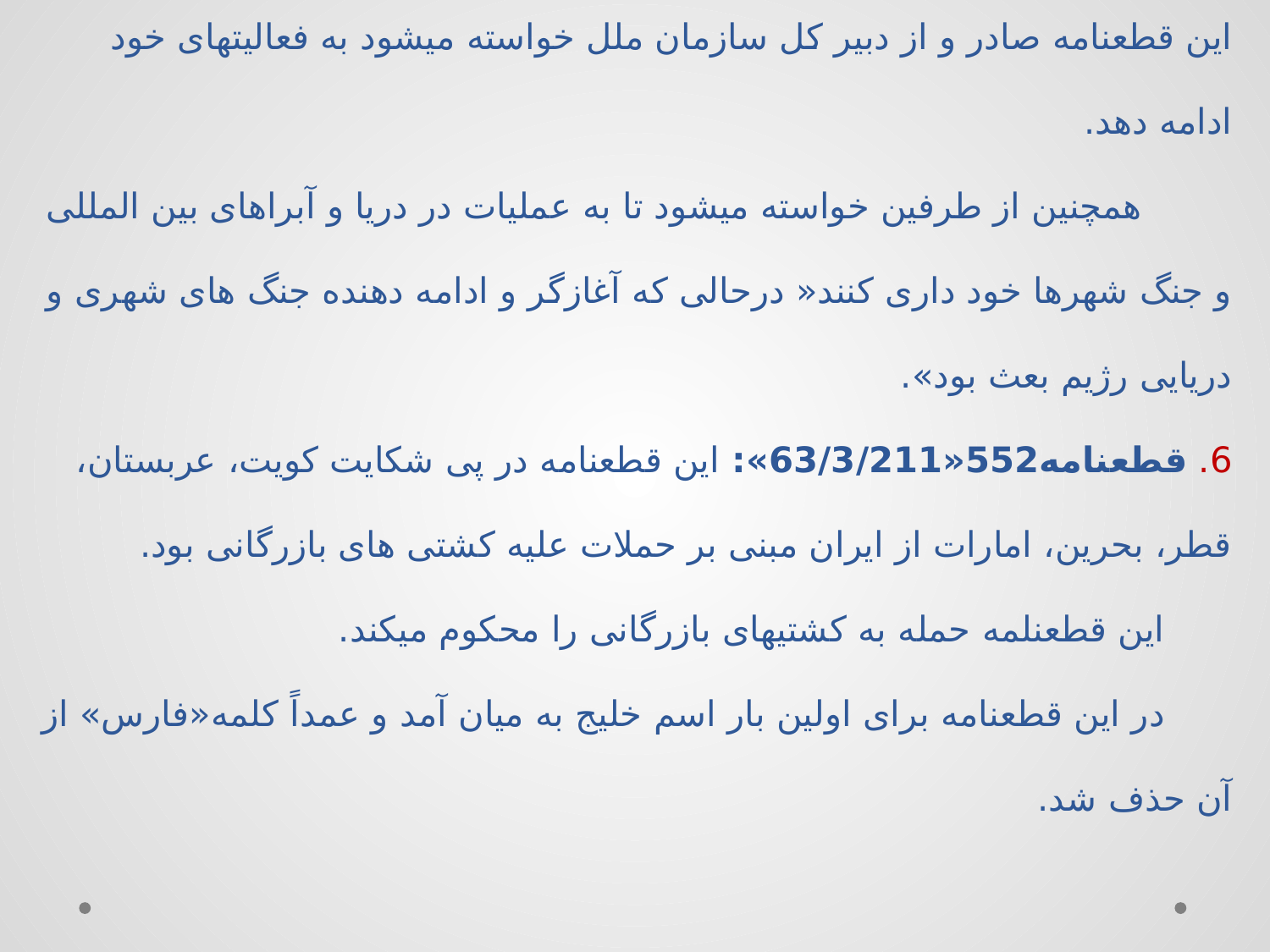

# 5. قطعنامه540«62/8/9»: با اجرای عملیاتهای محرم و والفجرهای 1تا4 این قطعنامه صادر و از دبیر کل سازمان ملل خواسته میشود به فعالیتهای خود ادامه دهد. همچنین از طرفین خواسته میشود تا به عملیات در دریا و آبراهای بین المللی و جنگ شهرها خود داری کنند« درحالی که آغازگر و ادامه دهنده جنگ های شهری و دریایی رژیم بعث بود». 6. قطعنامه552«63/3/211»: این قطعنامه در پی شکایت کویت، عربستان، قطر، بحرین، امارات از ایران مبنی بر حملات علیه کشتی های بازرگانی بود. این قطعنلمه حمله به کشتیهای بازرگانی را محکوم میکند. در این قطعنامه برای اولین بار اسم خلیج به میان آمد و عمداً کلمه«فارس» از آن حذف شد.